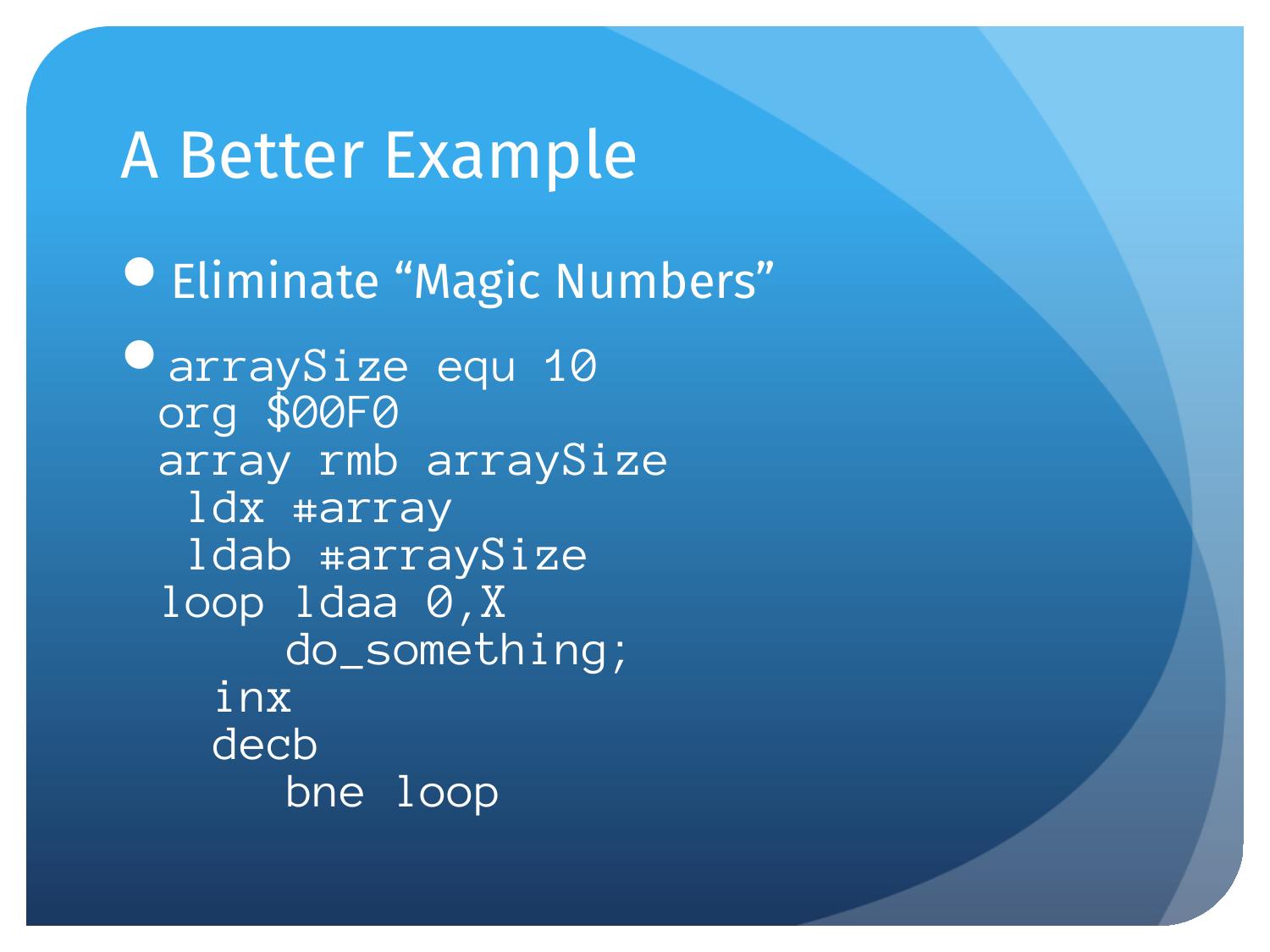

# A Better Example
Eliminate “Magic Numbers”
arraySize equ 10
org $00F0
array rmb arraySize
 ldx #array
 ldab #arraySize
loop ldaa 0,X
	do_something;
  inx
  decb
	bne loop